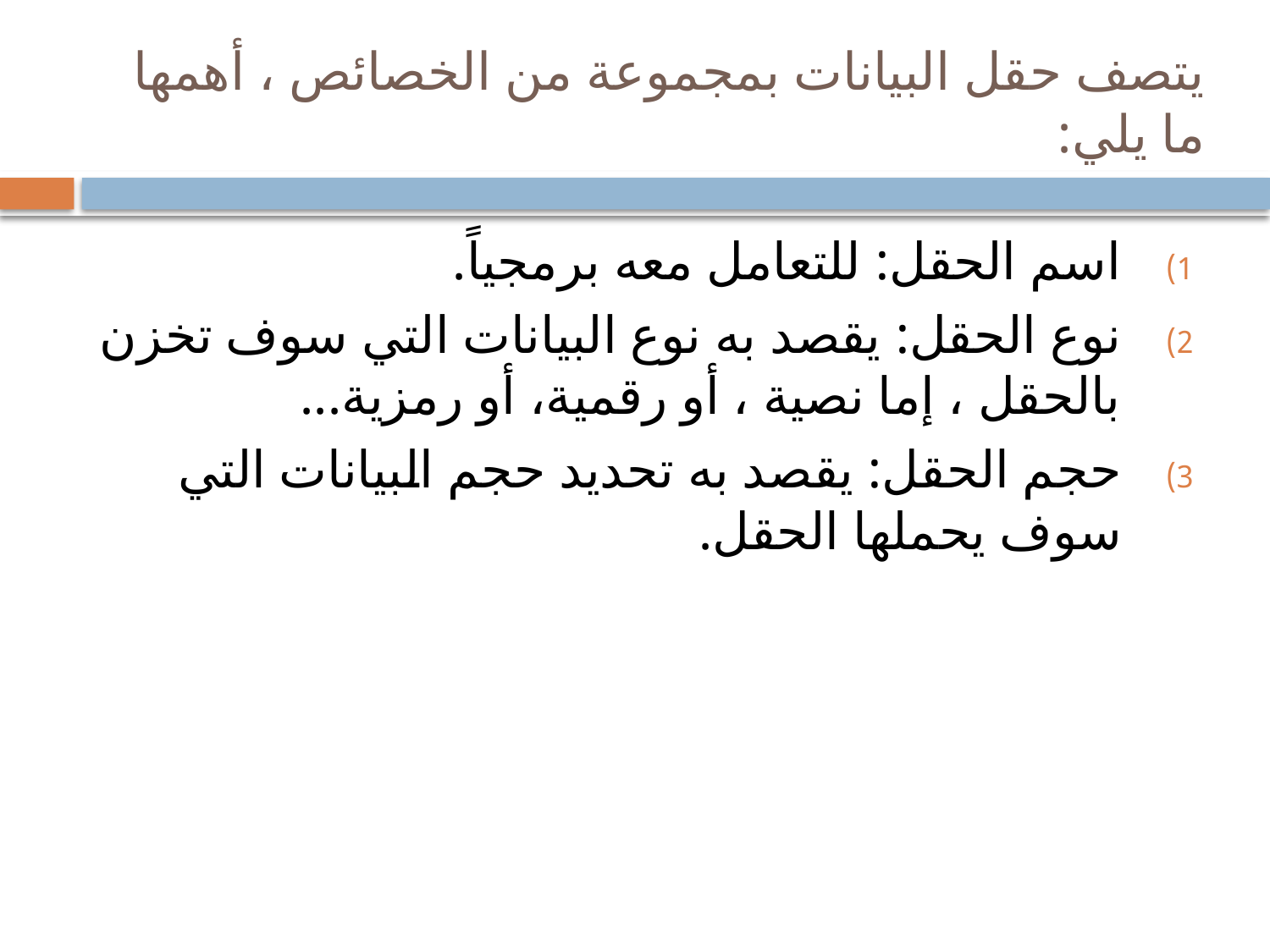

# يتصف حقل البيانات بمجموعة من الخصائص ، أهمها ما يلي:
اسم الحقل: للتعامل معه برمجياً.
نوع الحقل: يقصد به نوع البيانات التي سوف تخزن بالحقل ، إما نصية ، أو رقمية، أو رمزية...
حجم الحقل: يقصد به تحديد حجم البيانات التي سوف يحملها الحقل.